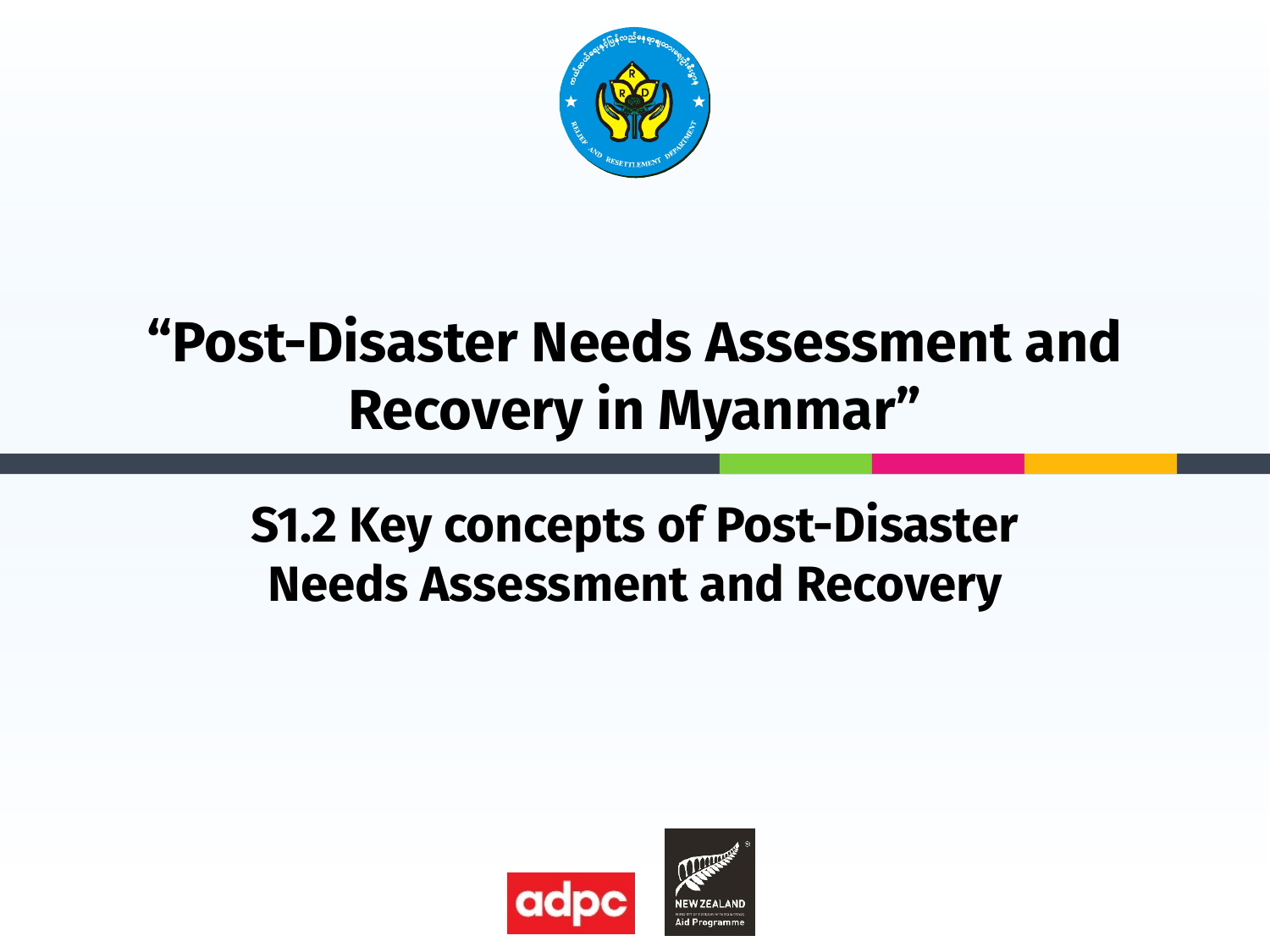

# “Post-Disaster Needs Assessment and Recovery in Myanmar”
S1.2 Key concepts of Post-Disaster Needs Assessment and Recovery